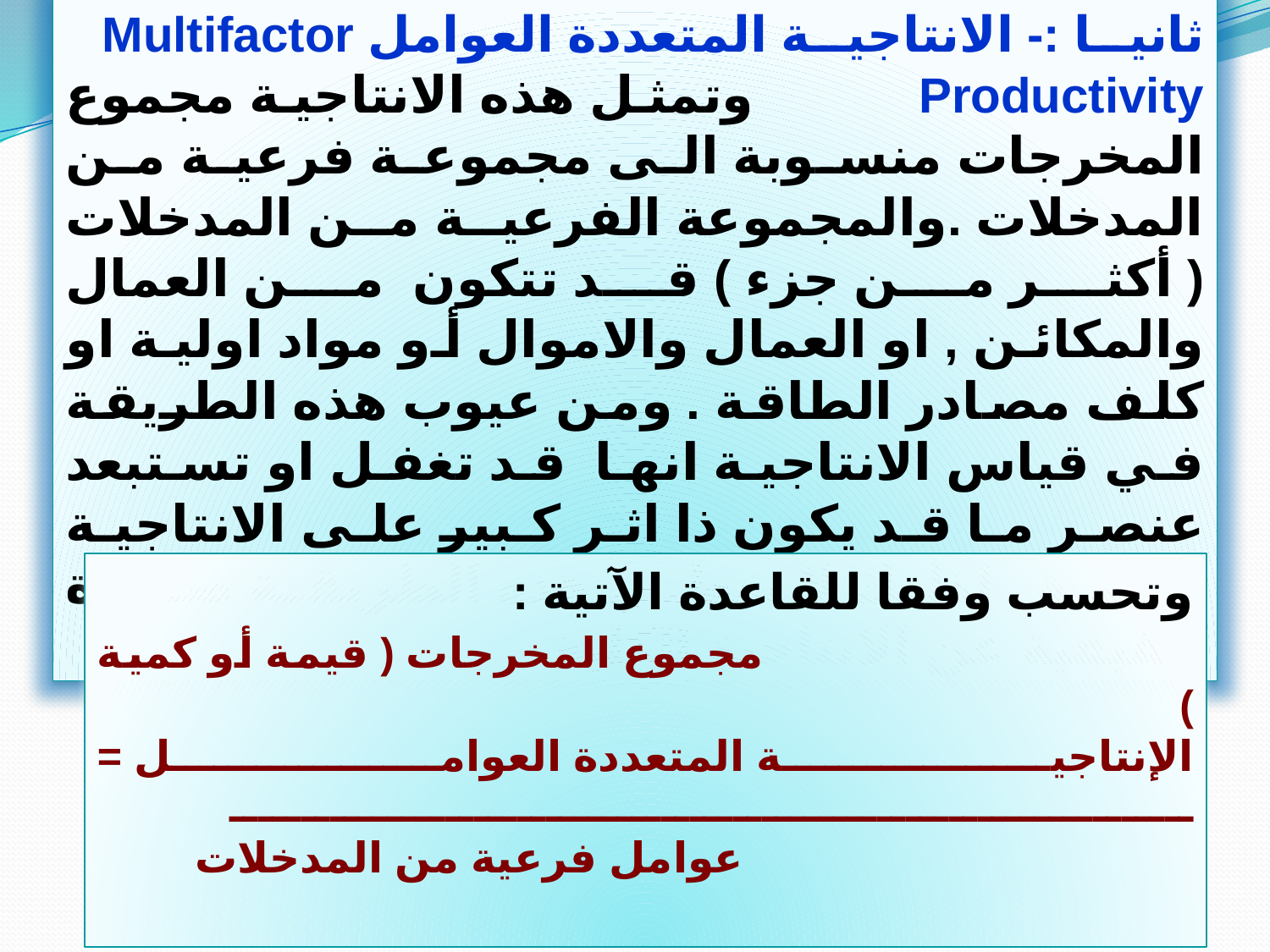

ثانيا :- الانتاجية المتعددة العوامل Multifactor Productivity            وتمثل هذه الانتاجية مجموع المخرجات منسوبة الى مجموعة فرعية من المدخلات .والمجموعة الفرعية من المدخلات ( أكثر من جزء ) قد تتكون  من العمال والمكائن , او العمال والاموال أو مواد اولية او كلف مصادر الطاقة . ومن عيوب هذه الطريقة في قياس الانتاجية انها  قد تغفل او تستبعد عنصر ما قد يكون ذا اثر كبير على الانتاجية الكلية , لذلك لا تعطي هذه الطريقة صورة حقيقية عن الانتاجية الكلية .
وتحسب وفقا للقاعدة الآتية :
                                    مجموع المخرجات ( قيمة أو كمية )
الإنتاجية المتعددة العوامل = ـــــــــــــــــــــــــــــــــــــــــــــــــــــــــــــــــــ
                                      عوامل فرعية من المدخلات